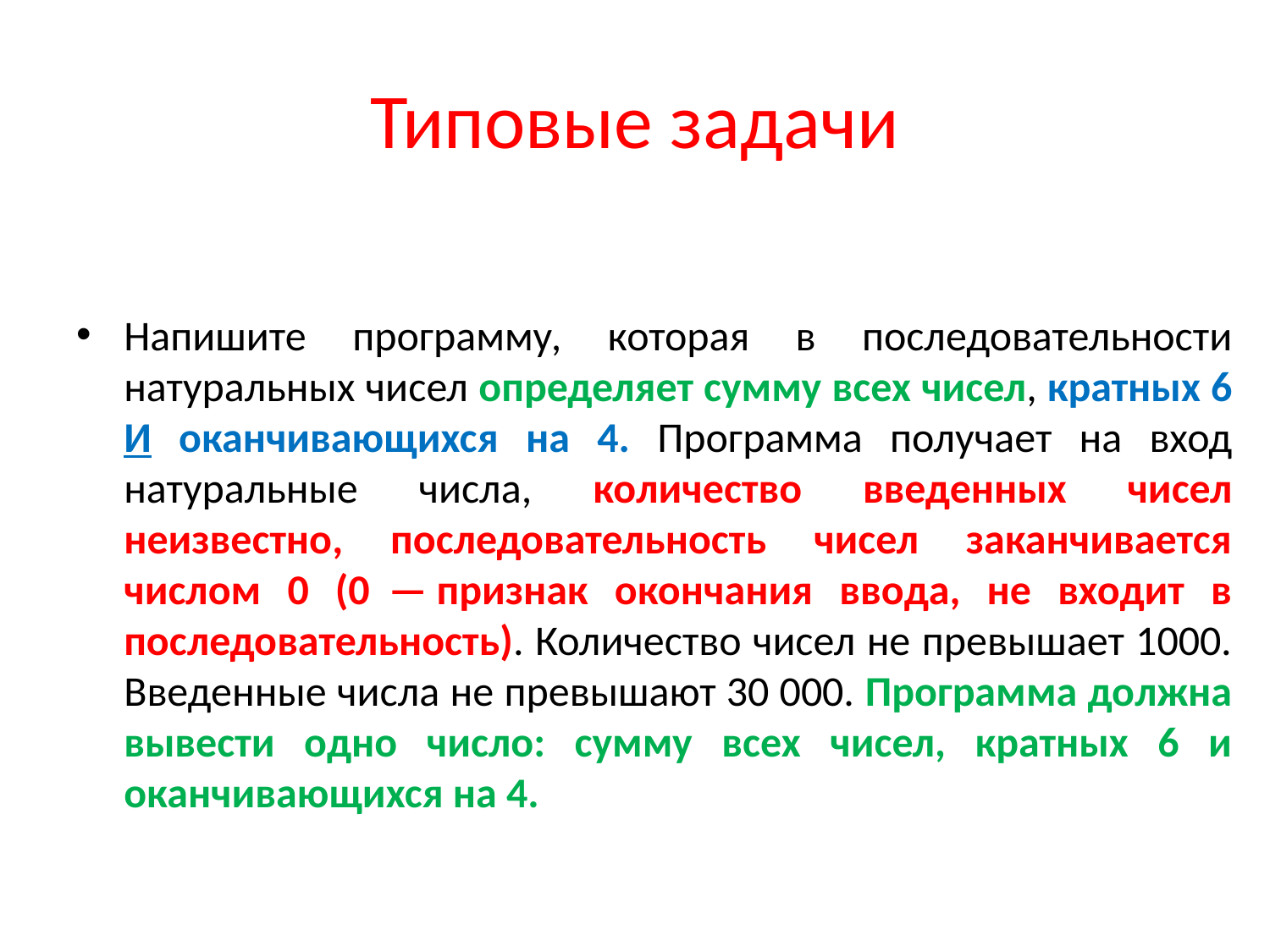

# Типовые задачи

Напишите программу, которая в последовательности натуральных чисел определяет сумму всех чисел, кратных 6 И оканчивающихся на 4. Программа получает на вход натуральные числа, количество введенных чисел неизвестно, последовательность чисел заканчивается числом 0 (0  — признак окончания ввода, не входит в последовательность). Количество чисел не превышает 1000. Введенные числа не превышают 30 000. Программа должна вывести одно число: сумму всех чисел, кратных 6 и оканчивающихся на 4.